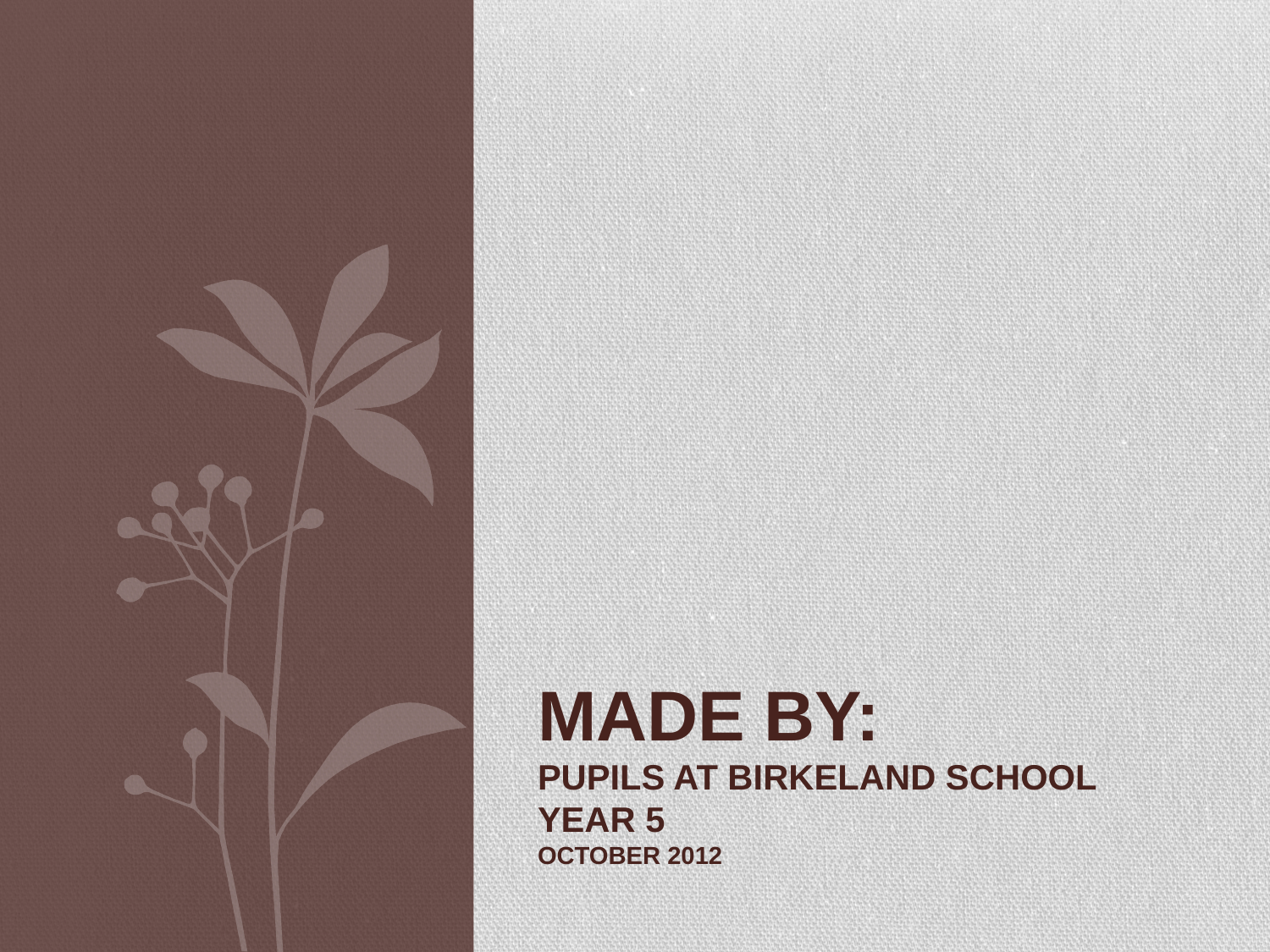

# Made by: Pupils at Birkeland school Year 5 October 2012